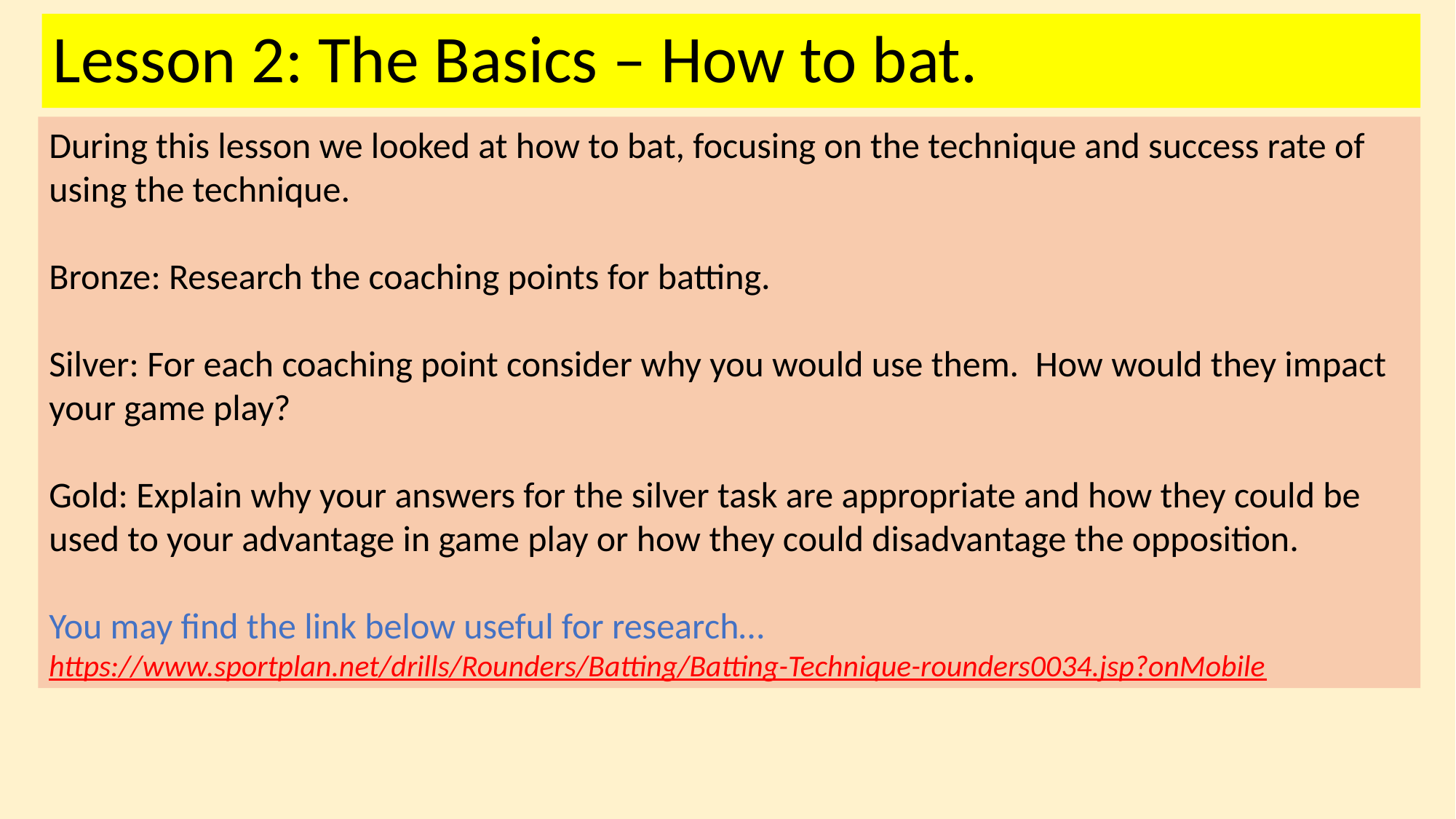

Lesson 2: The Basics – How to bat.
During this lesson we looked at how to bat, focusing on the technique and success rate of using the technique.

Bronze: Research the coaching points for batting.

Silver: For each coaching point consider why you would use them.  How would they impact your game play?

Gold: Explain why your answers for the silver task are appropriate and how they could be used to your advantage in game play or how they could disadvantage the opposition.

You may find the link below useful for research…
https://www.sportplan.net/drills/Rounders/Batting/Batting-Technique-rounders0034.jsp?onMobile